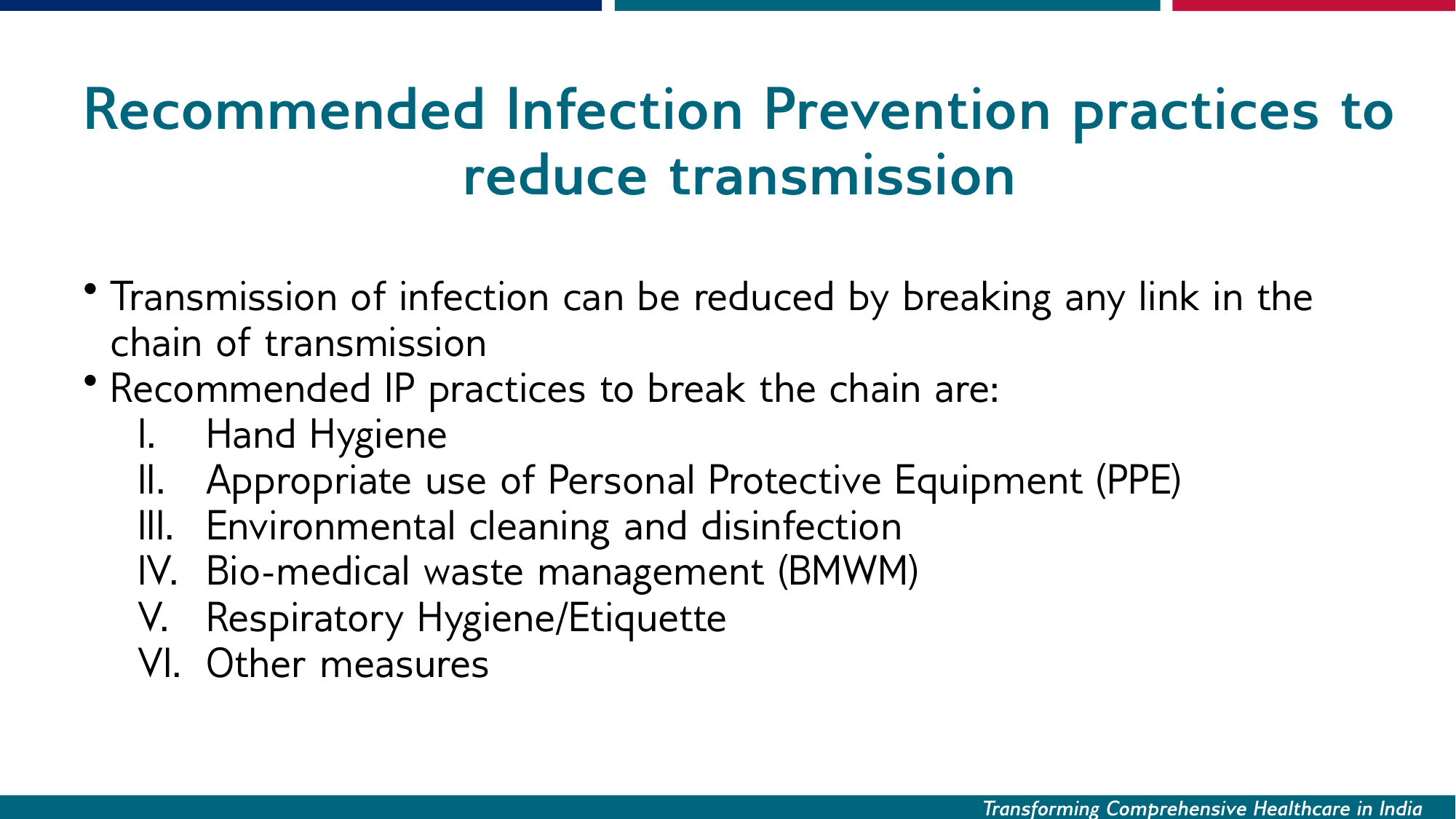

# Recommended Infection Prevention practices to reduce transmission
Transmission of infection can be reduced by breaking any link in the chain of transmission
Recommended IP practices to break the chain are:
Hand Hygiene
Appropriate use of Personal Protective Equipment (PPE)
Environmental cleaning and disinfection
Bio-medical waste management (BMWM)
Respiratory Hygiene/Etiquette
Other measures